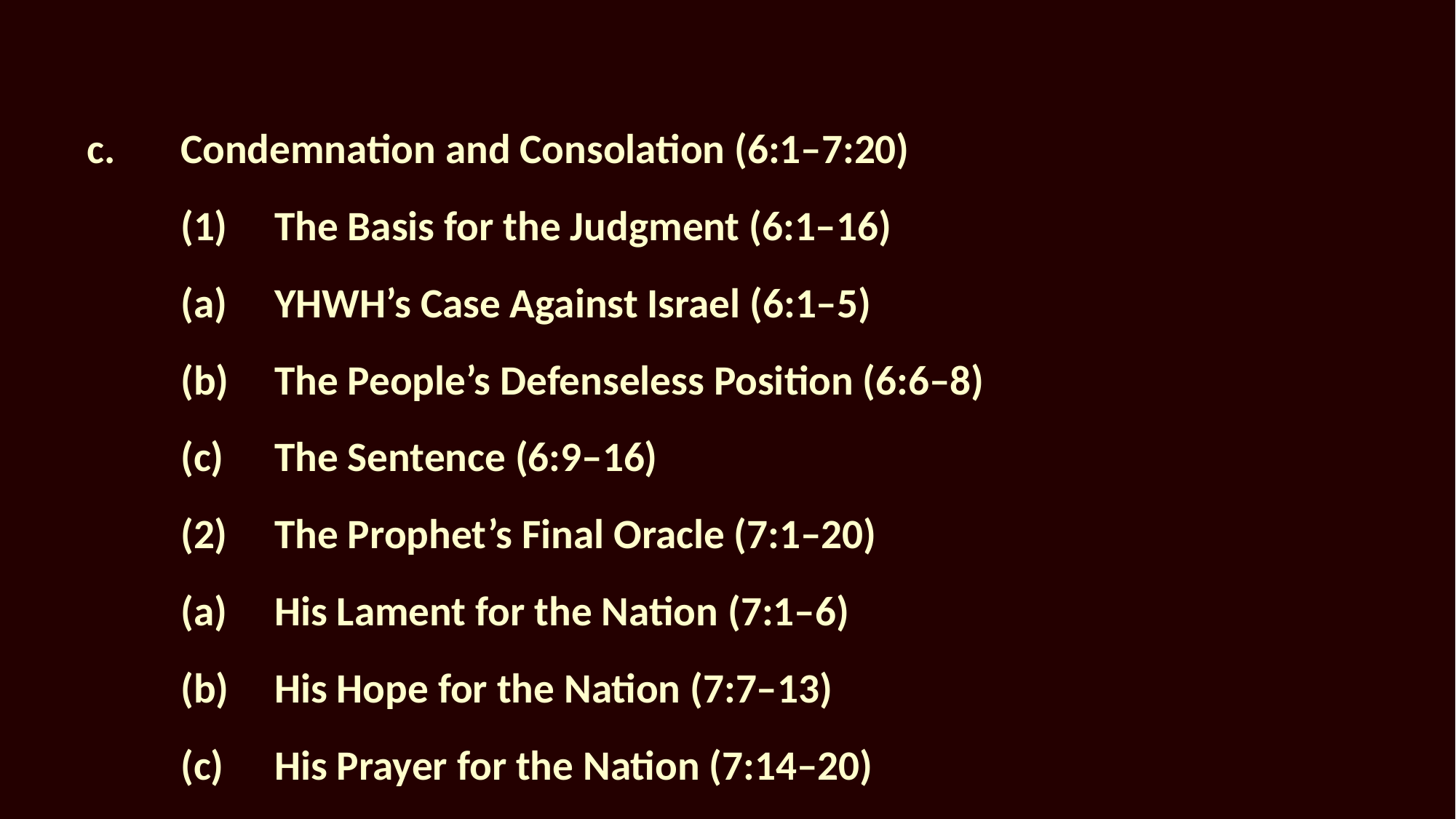

c.	Condemnation and Consolation (6:1–7:20)
		(1)	The Basis for the Judgment (6:1–16)
					(a)		YHWH’s Case Against Israel (6:1–5)
					(b)	The People’s Defenseless Position (6:6–8)
					(c)		The Sentence (6:9–16)
		(2)	The Prophet’s Final Oracle (7:1–20)
				(a)		His Lament for the Nation (7:1–6)
				(b)	His Hope for the Nation (7:7–13)
				(c)		His Prayer for the Nation (7:14–20)